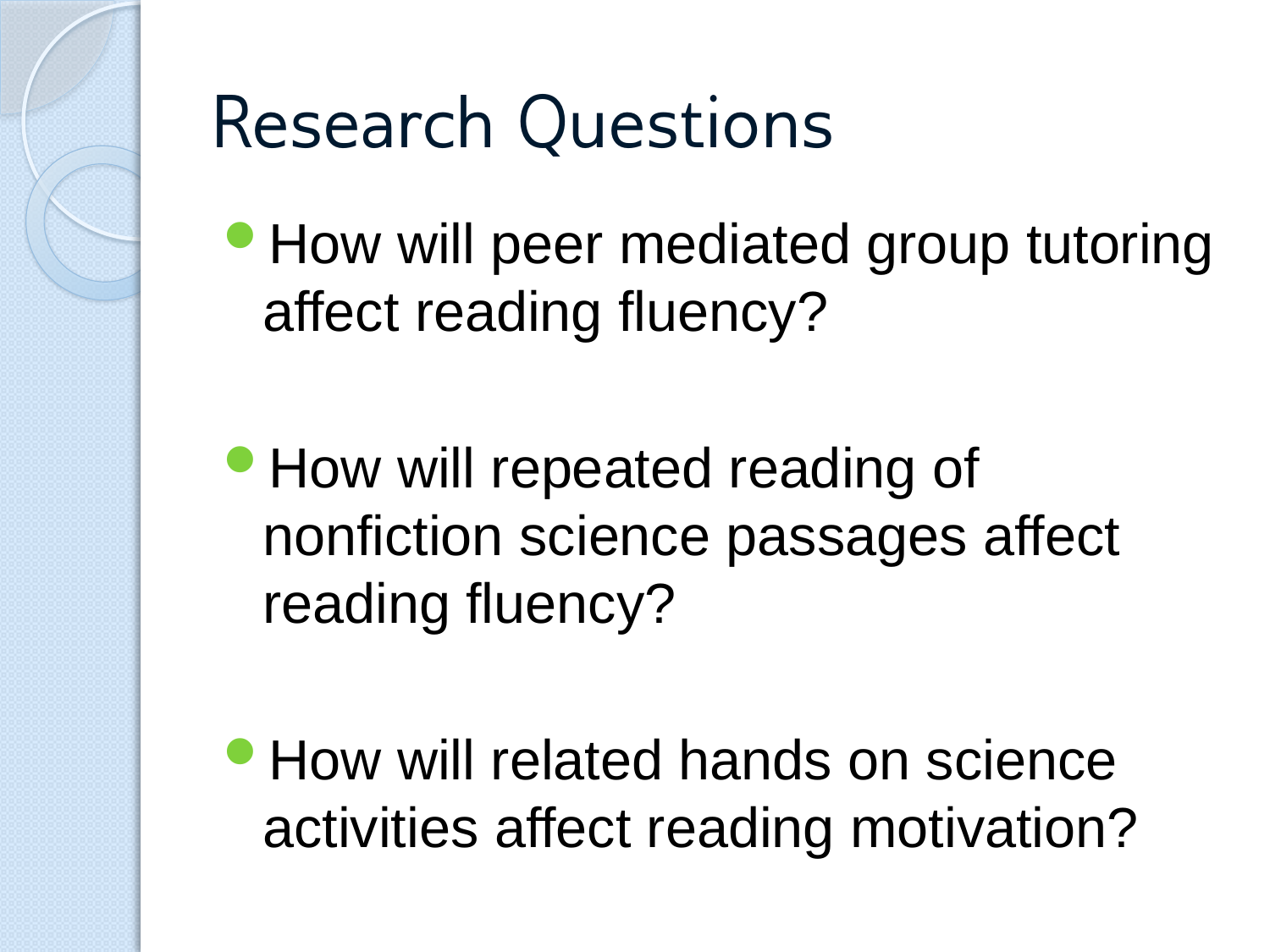

# Research Questions
How will peer mediated group tutoring affect reading fluency?

How will repeated reading of nonfiction science passages affect reading fluency?

How will related hands on science activities affect reading motivation?